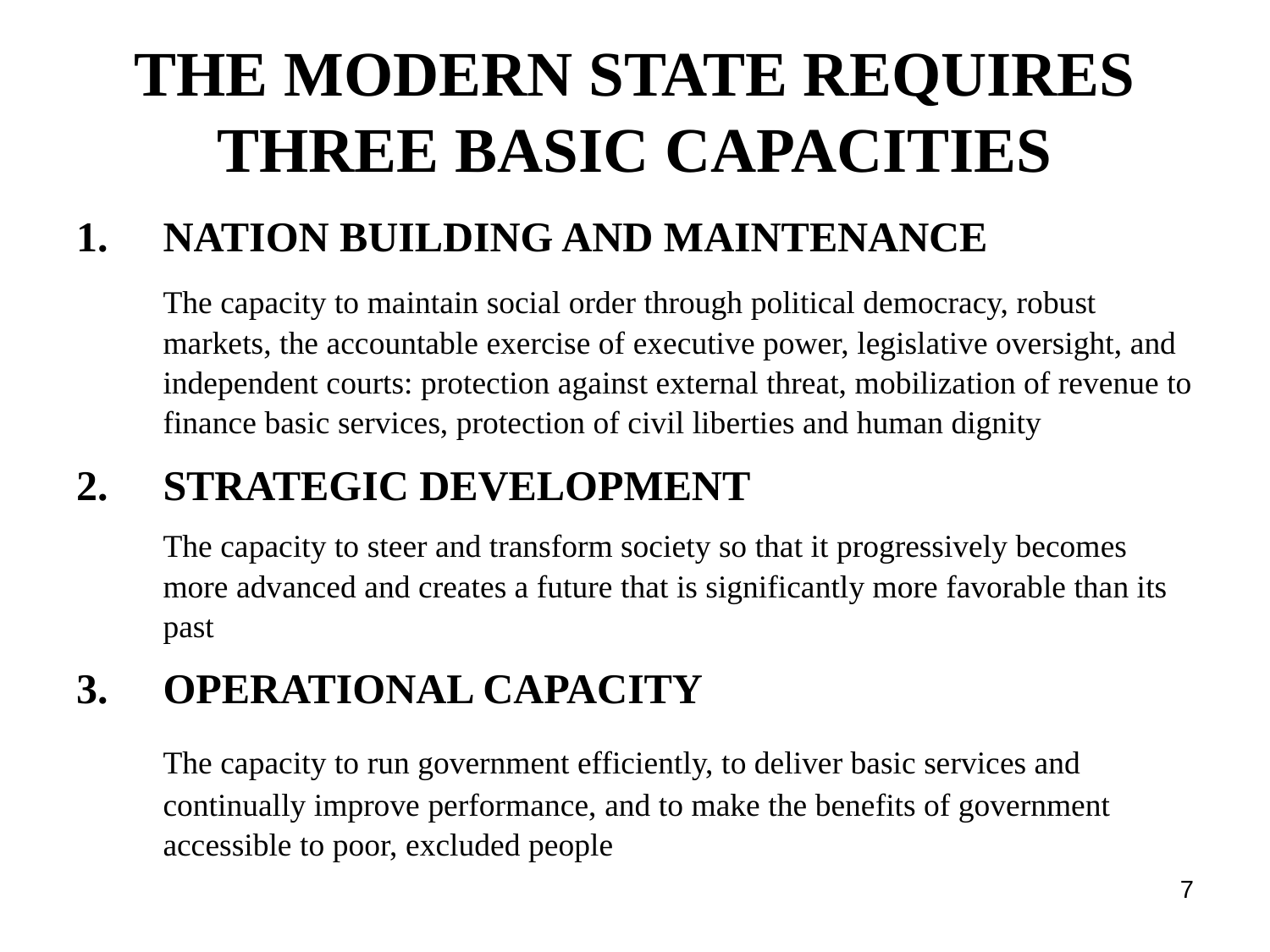

# THE MODERN STATE REQUIRES THREE BASIC CAPACITIES
NATION BUILDING AND MAINTENANCE
	The capacity to maintain social order through political democracy, robust markets, the accountable exercise of executive power, legislative oversight, and independent courts: protection against external threat, mobilization of revenue to finance basic services, protection of civil liberties and human dignity
STRATEGIC DEVELOPMENT
	The capacity to steer and transform society so that it progressively becomes more advanced and creates a future that is significantly more favorable than its past
OPERATIONAL CAPACITY
	The capacity to run government efficiently, to deliver basic services and continually improve performance, and to make the benefits of government accessible to poor, excluded people

7